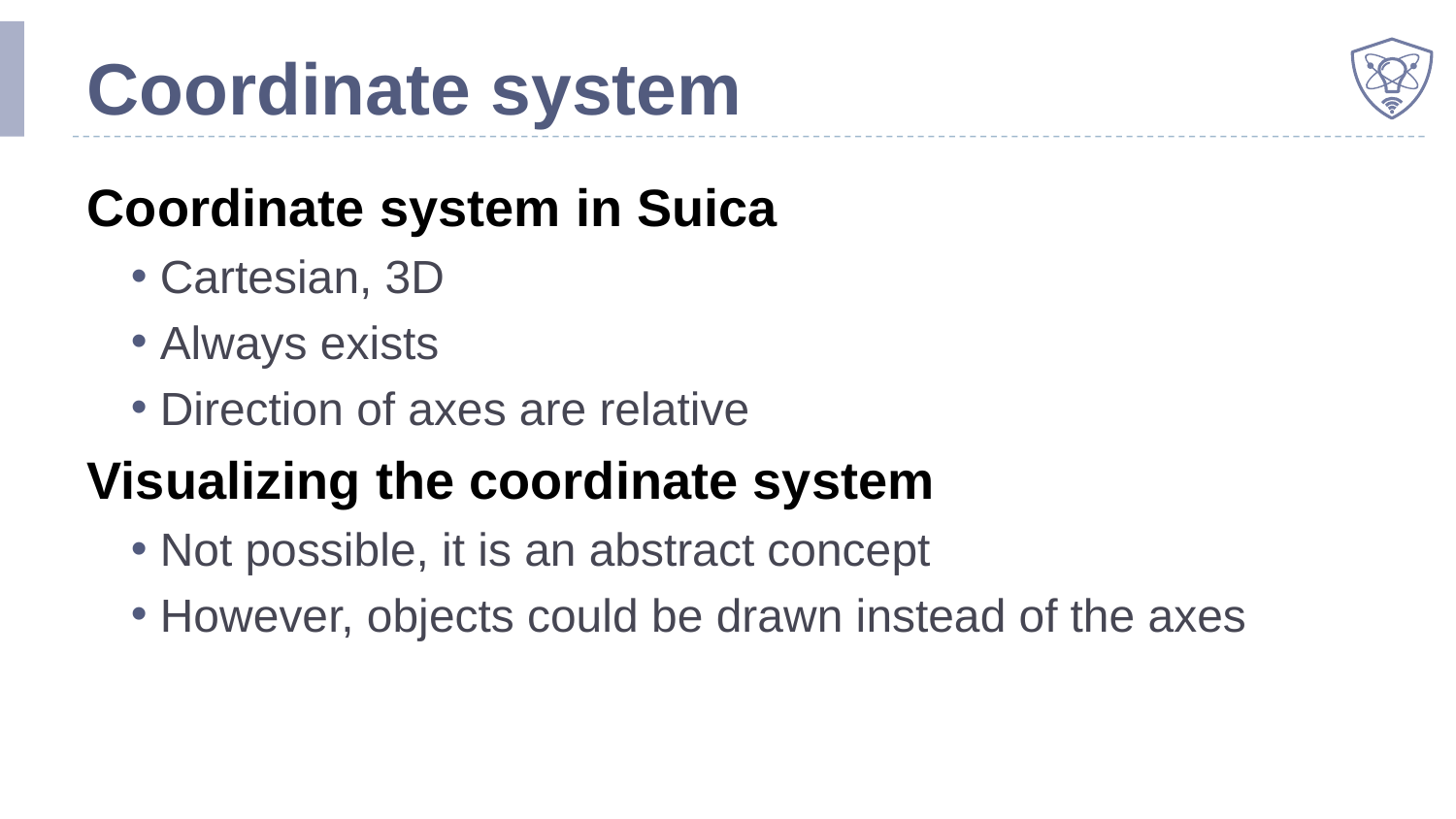

# Coordinate system
Coordinate system in Suica
Cartesian, 3D
Always exists
Direction of axes are relative
Visualizing the coordinate system
Not possible, it is an abstract concept
However, objects could be drawn instead of the axes